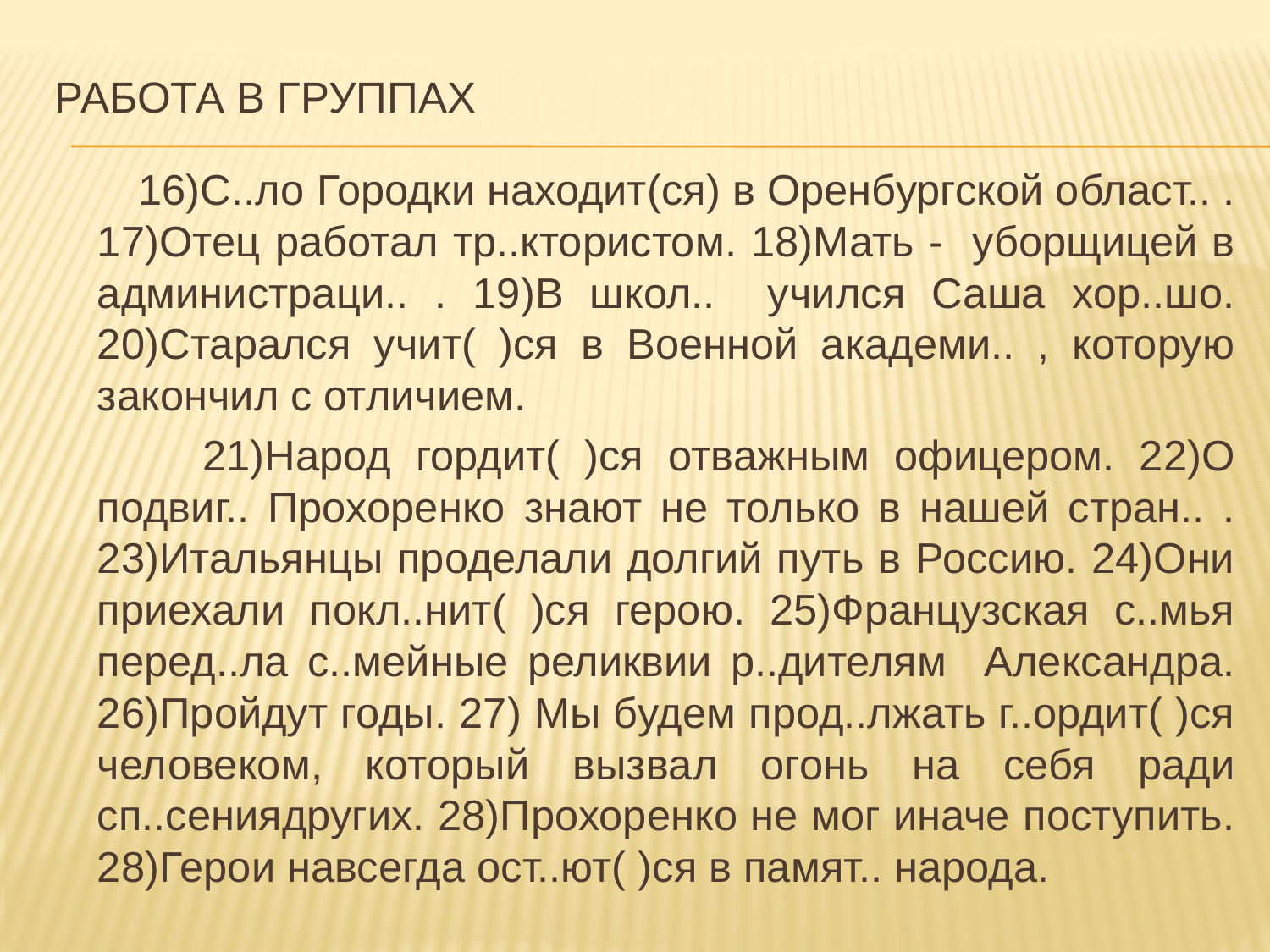

# Работа в группах
       16)С..ло Городки находит(ся) в Оренбургской област.. . 17)Отец работал тр..ктористом. 18)Мать -  уборщицей в администраци.. . 19)В школ..  учился Саша хор..шо. 20)Старался учит( )ся в Военной академи.. , которую закончил с отличием.
      21)Народ гордит( )ся отважным офицером. 22)О подвиг.. Прохоренко знают не только в нашей стран.. . 23)Итальянцы проделали долгий путь в Россию. 24)Они приехали покл..нит( )ся герою. 25)Французская с..мья перед..ла с..мейные реликвии р..дителям  Александра. 26)Пройдут годы. 27) Мы будем прод..лжать г..ордит( )ся человеком, который вызвал огонь на себя ради сп..сениядругих. 28)Прохоренко не мог иначе поступить. 28)Герои навсегда ост..ют( )ся в памят.. народа.